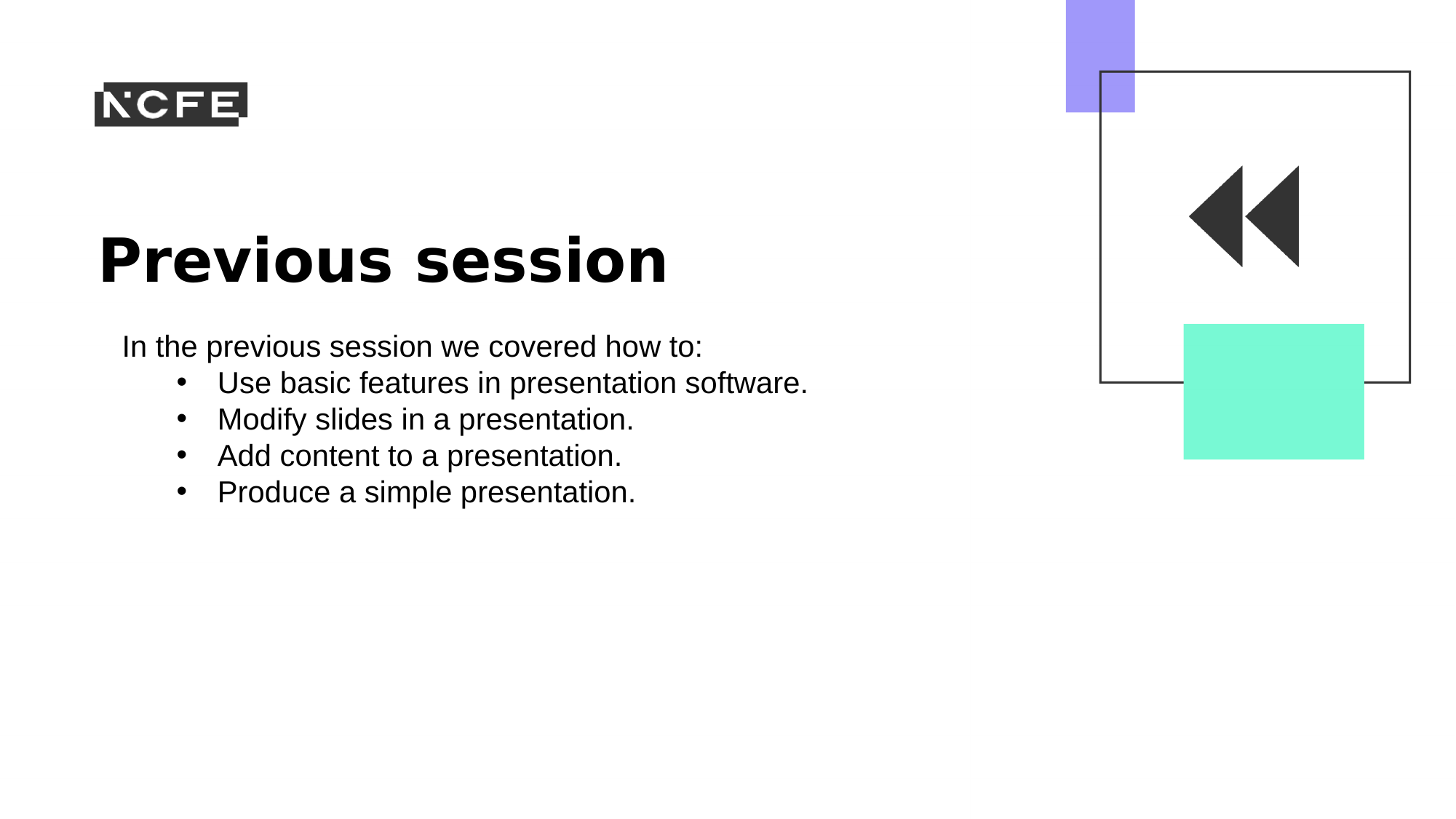

In the previous session we covered how to:
Use basic features in presentation software.
Modify slides in a presentation.
Add content to a presentation.
Produce a simple presentation.